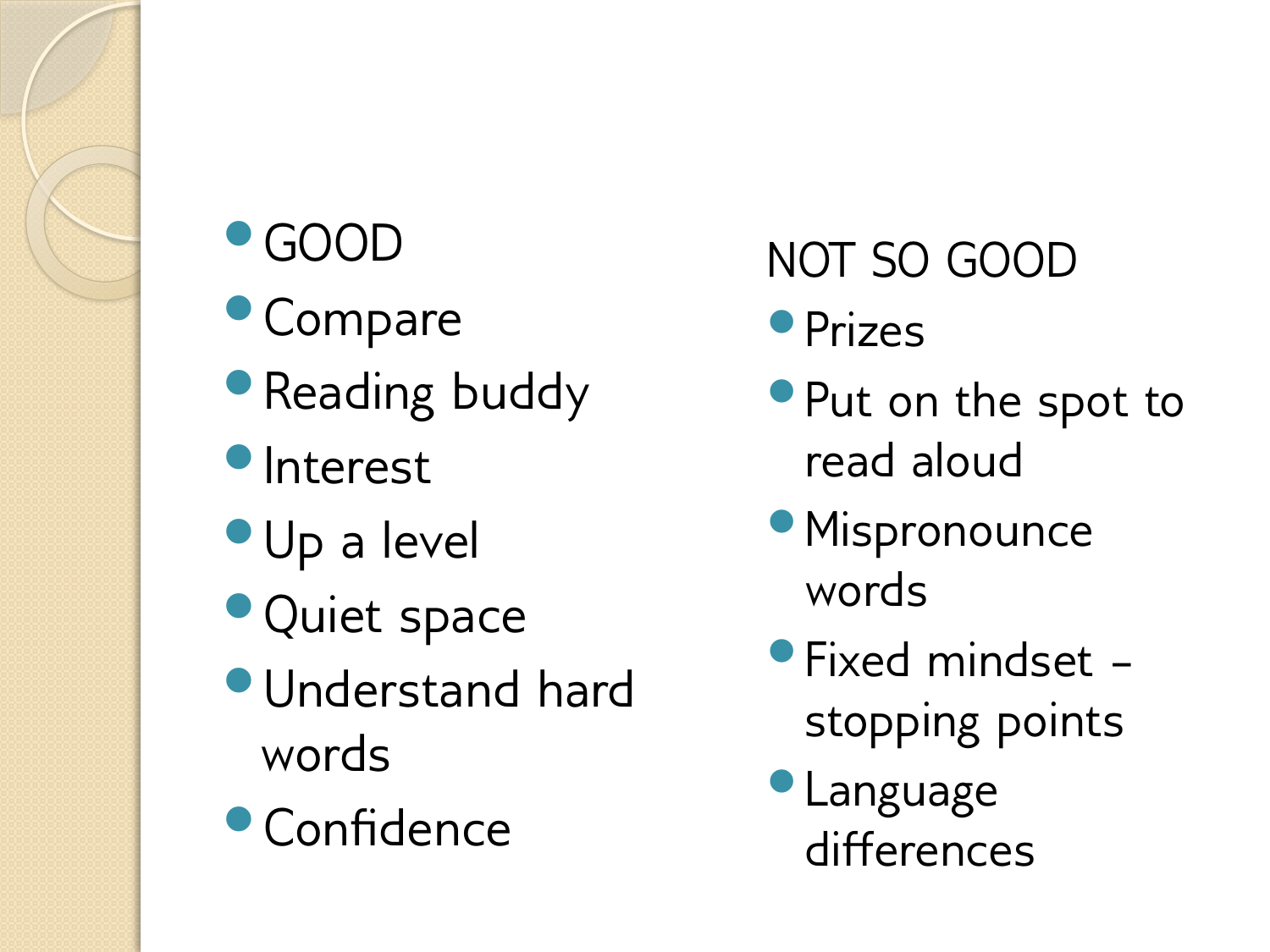

#
GOOD
Compare
Reading buddy
Interest
Up a level
Quiet space
Understand hard words
Confidence

NOT SO GOOD
Prizes
Put on the spot to read aloud
Mispronounce words
Fixed mindset – stopping points
Language differences